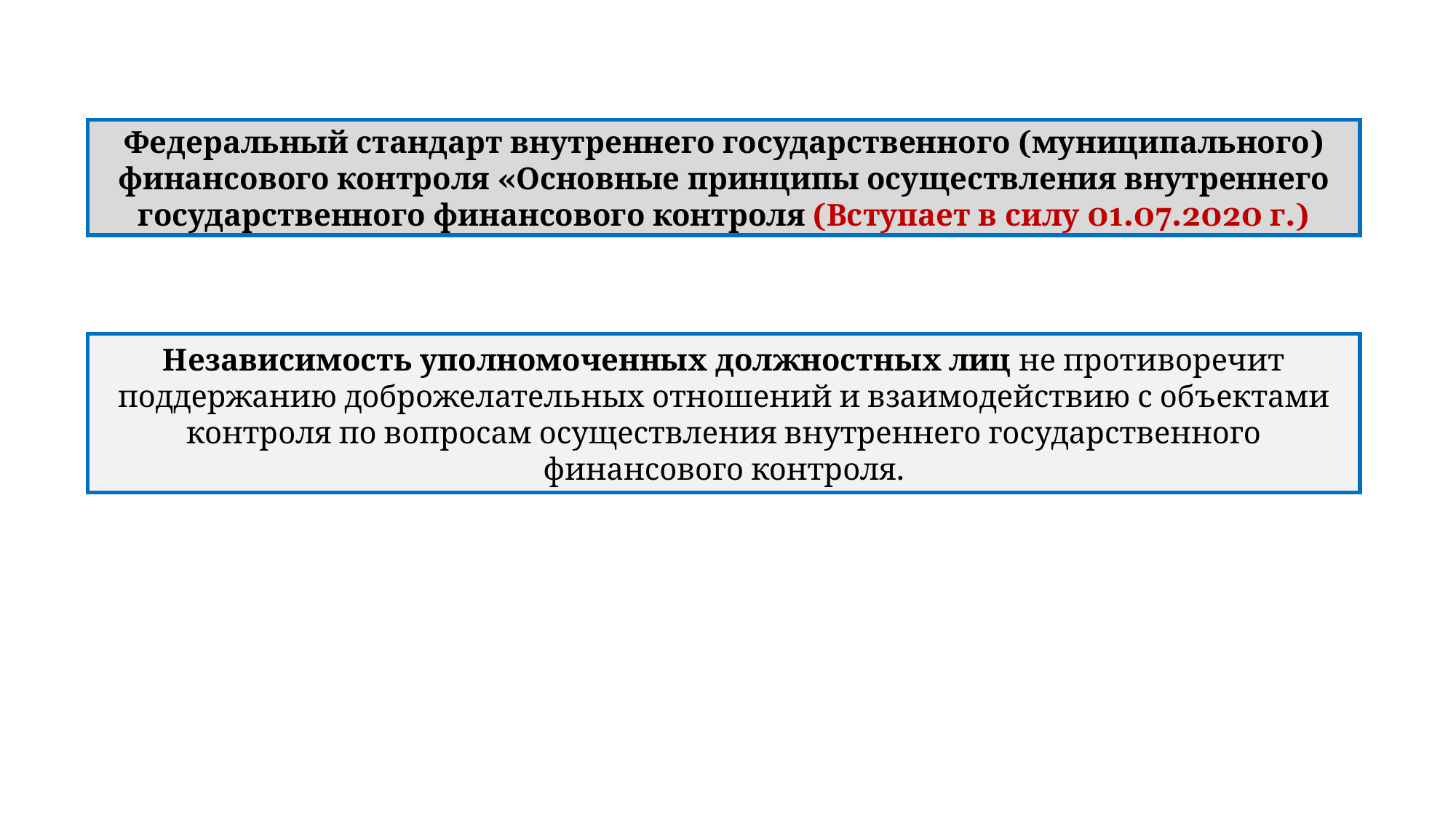

Федеральный стандарт внутреннего государственного (муниципального) финансового контроля «Основные принципы осуществления внутреннего государственного финансового контроля (Вступает в силу 01.07.2020 г.)
Независимость уполномоченных должностных лиц не противоречит поддержанию доброжелательных отношений и взаимодействию с объектами контроля по вопросам осуществления внутреннего государственного финансового контроля.